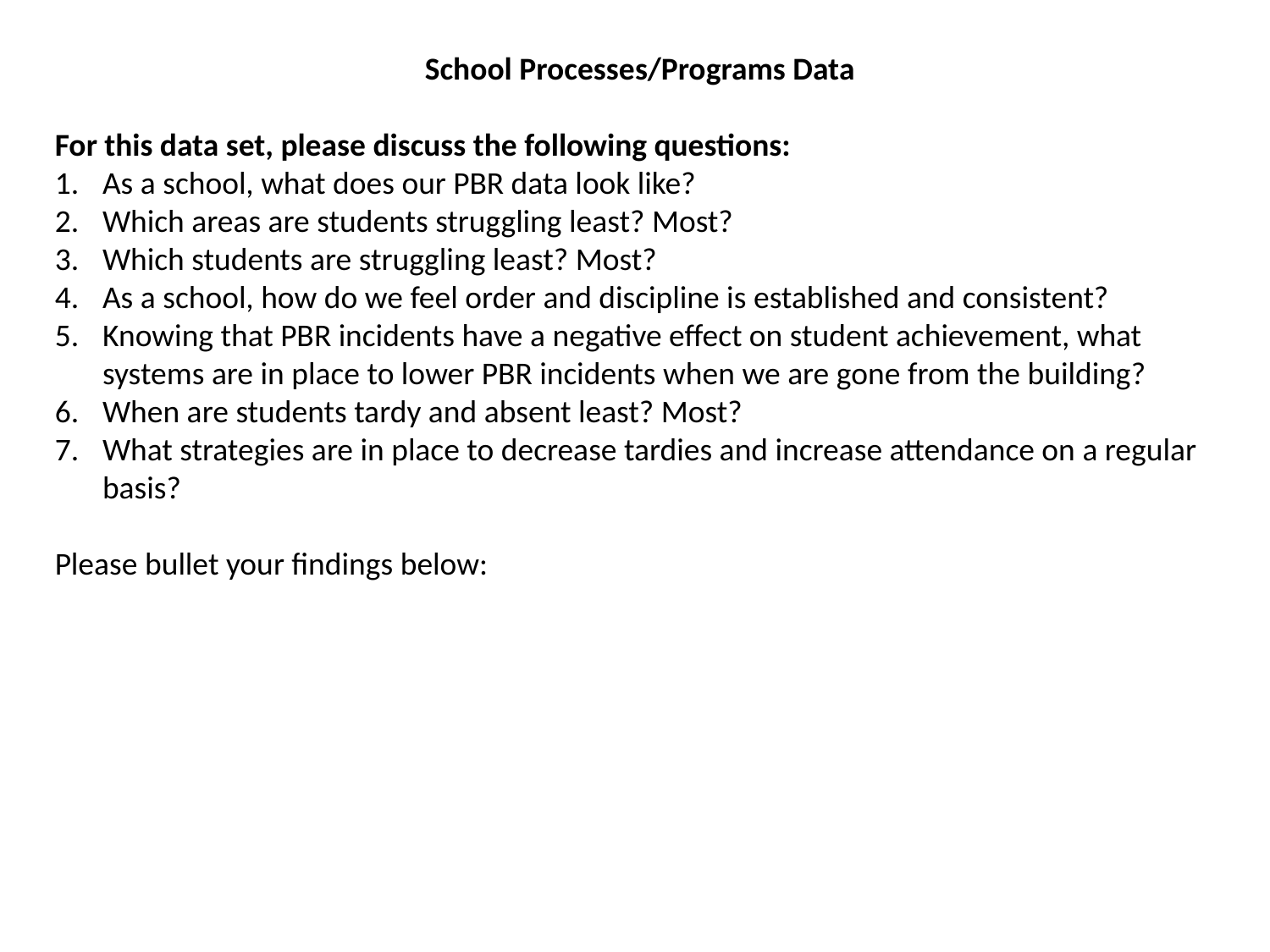

School Processes/Programs Data

For this data set, please discuss the following questions:
As a school, what does our PBR data look like?
Which areas are students struggling least? Most?
Which students are struggling least? Most?
As a school, how do we feel order and discipline is established and consistent?
Knowing that PBR incidents have a negative effect on student achievement, what systems are in place to lower PBR incidents when we are gone from the building?
When are students tardy and absent least? Most?
What strategies are in place to decrease tardies and increase attendance on a regular basis?

Please bullet your findings below: